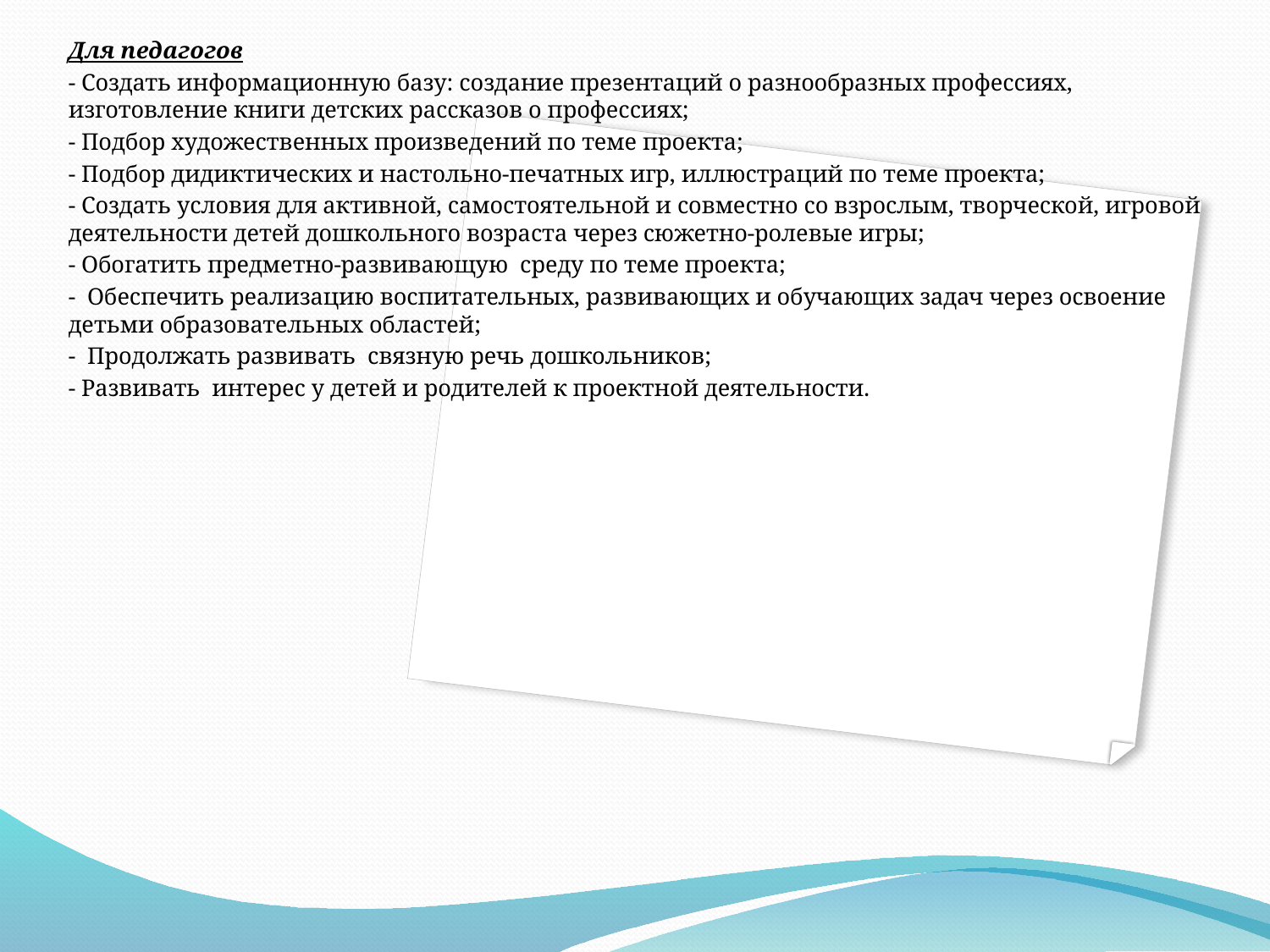

Для педагогов
- Создать информационную базу: создание презентаций о разнообразных профессиях, изготовление книги детских рассказов о профессиях;
- Подбор художественных произведений по теме проекта;
- Подбор дидиктических и настольно-печатных игр, иллюстраций по теме проекта;
- Создать условия для активной, самостоятельной и совместно со взрослым, творческой, игровой деятельности детей дошкольного возраста через сюжетно-ролевые игры;
- Обогатить предметно-развивающую  среду по теме проекта;
-  Обеспечить реализацию воспитательных, развивающих и обучающих задач через освоение детьми образовательных областей;
-  Продолжать развивать  связную речь дошкольников;
- Развивать  интерес у детей и родителей к проектной деятельности.

#